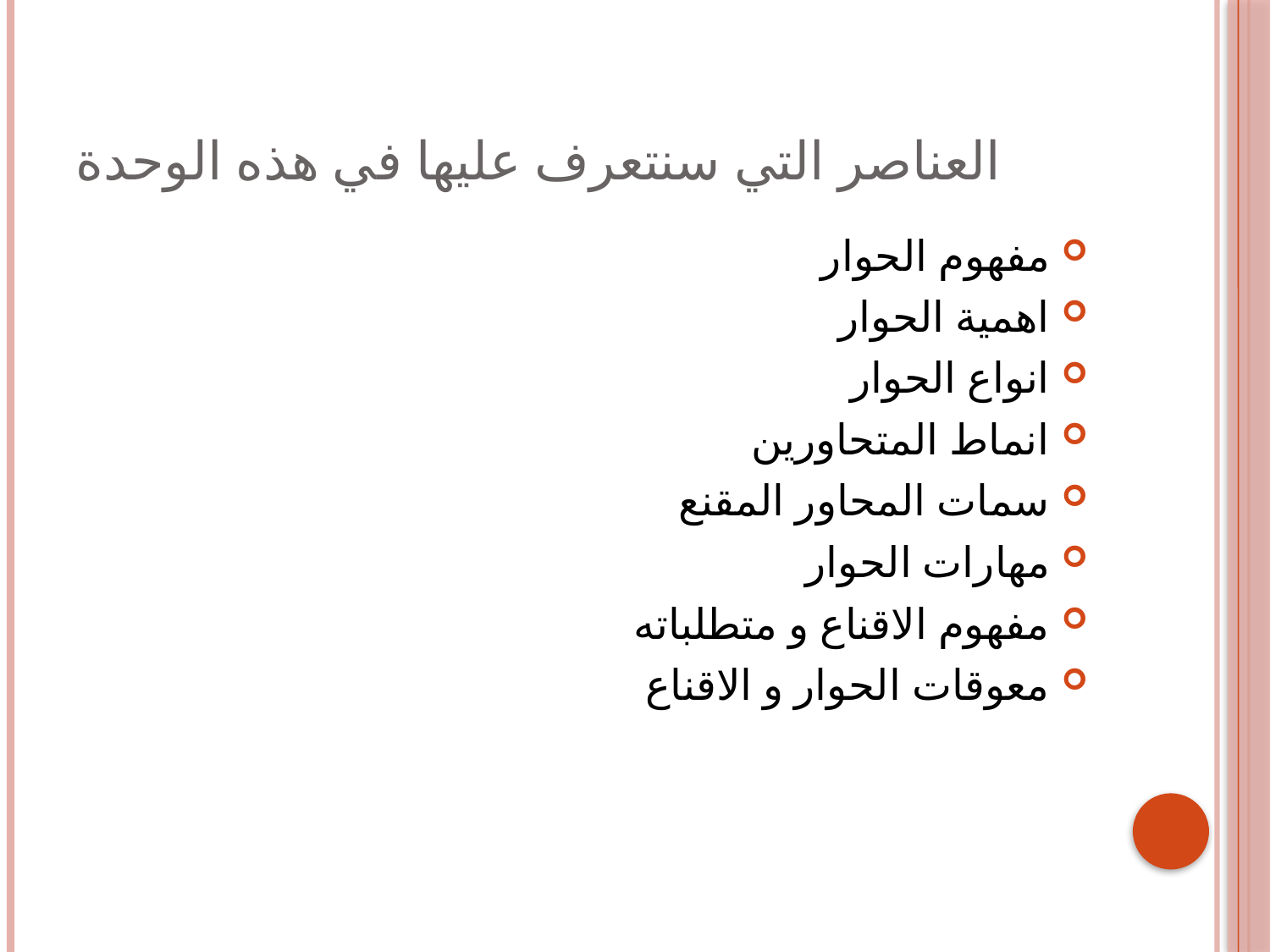

# العناصر التي سنتعرف عليها في هذه الوحدة
مفهوم الحوار
اهمية الحوار
انواع الحوار
انماط المتحاورين
سمات المحاور المقنع
مهارات الحوار
مفهوم الاقناع و متطلباته
معوقات الحوار و الاقناع